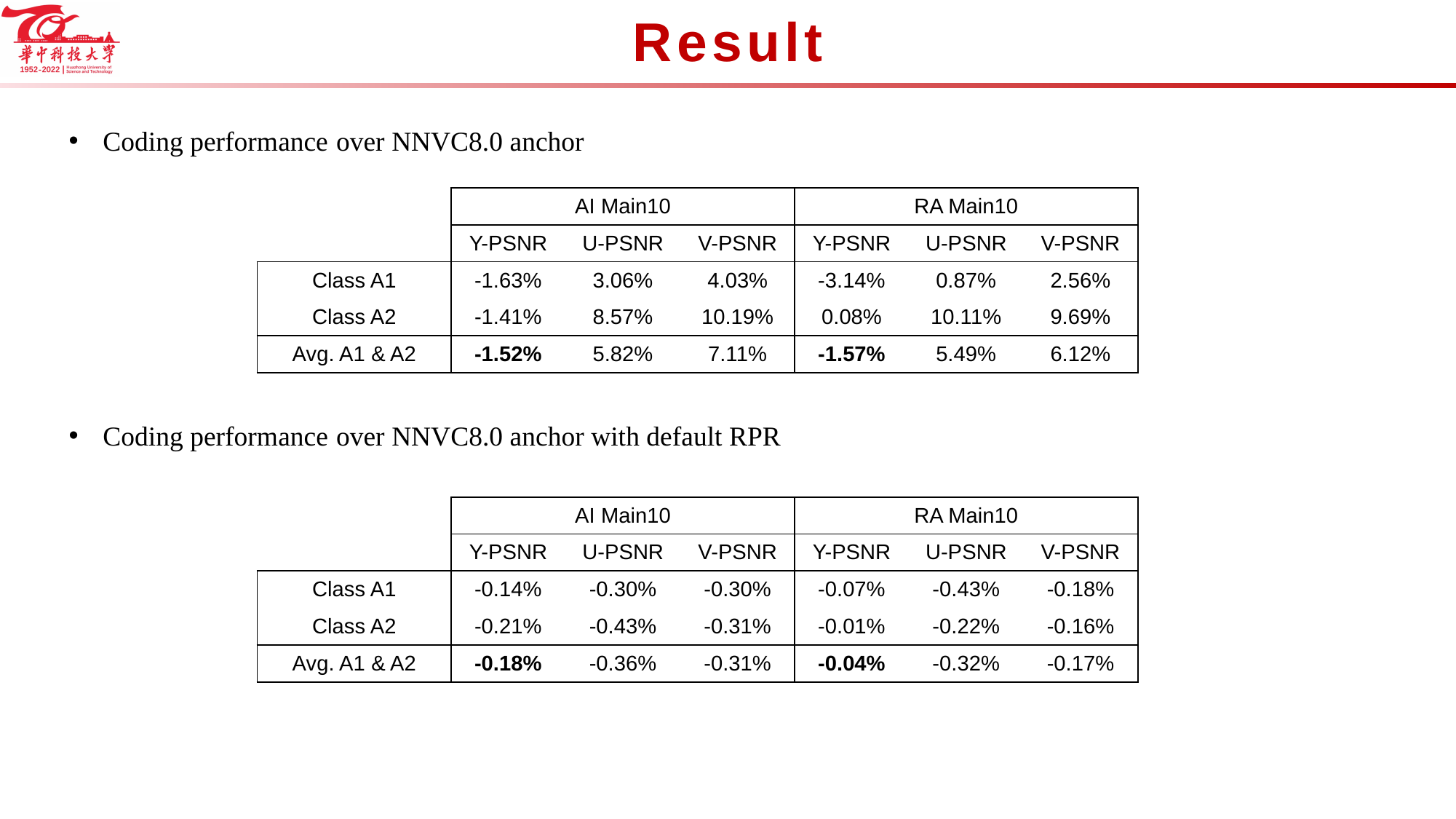

# Result
Coding performance over NNVC8.0 anchor

|  | AI Main10 |  |  | RA Main10 |  |  |
| --- | --- | --- | --- | --- | --- | --- |
|  | Y-PSNR | U-PSNR | V-PSNR | Y-PSNR | U-PSNR | V-PSNR |
| Class A1 | -1.63% | 3.06% | 4.03% | -3.14% | 0.87% | 2.56% |
| Class A2 | -1.41% | 8.57% | 10.19% | 0.08% | 10.11% | 9.69% |
| Avg. A1 & A2 | -1.52% | 5.82% | 7.11% | -1.57% | 5.49% | 6.12% |
Coding performance over NNVC8.0 anchor with default RPR

|  | AI Main10 |  |  | RA Main10 |  |  |
| --- | --- | --- | --- | --- | --- | --- |
|  | Y-PSNR | U-PSNR | V-PSNR | Y-PSNR | U-PSNR | V-PSNR |
| Class A1 | -0.14% | -0.30% | -0.30% | -0.07% | -0.43% | -0.18% |
| Class A2 | -0.21% | -0.43% | -0.31% | -0.01% | -0.22% | -0.16% |
| Avg. A1 & A2 | -0.18% | -0.36% | -0.31% | -0.04% | -0.32% | -0.17% |